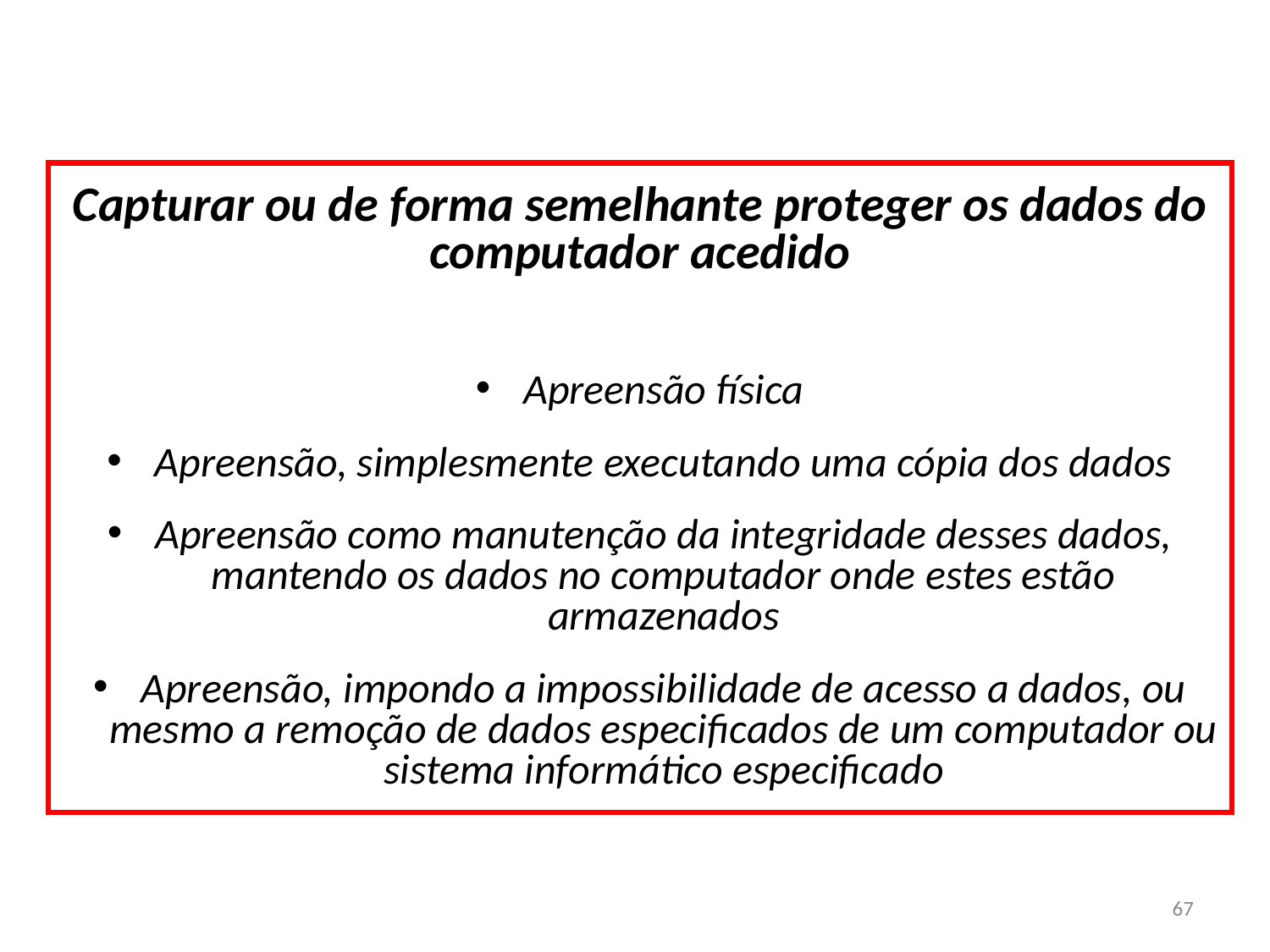

Capturar ou de forma semelhante proteger os dados do computador acedido

Apreensão física
Apreensão, simplesmente executando uma cópia dos dados
Apreensão como manutenção da integridade desses dados, mantendo os dados no computador onde estes estão armazenados
Apreensão, impondo a impossibilidade de acesso a dados, ou mesmo a remoção de dados especificados de um computador ou sistema informático especificado
67